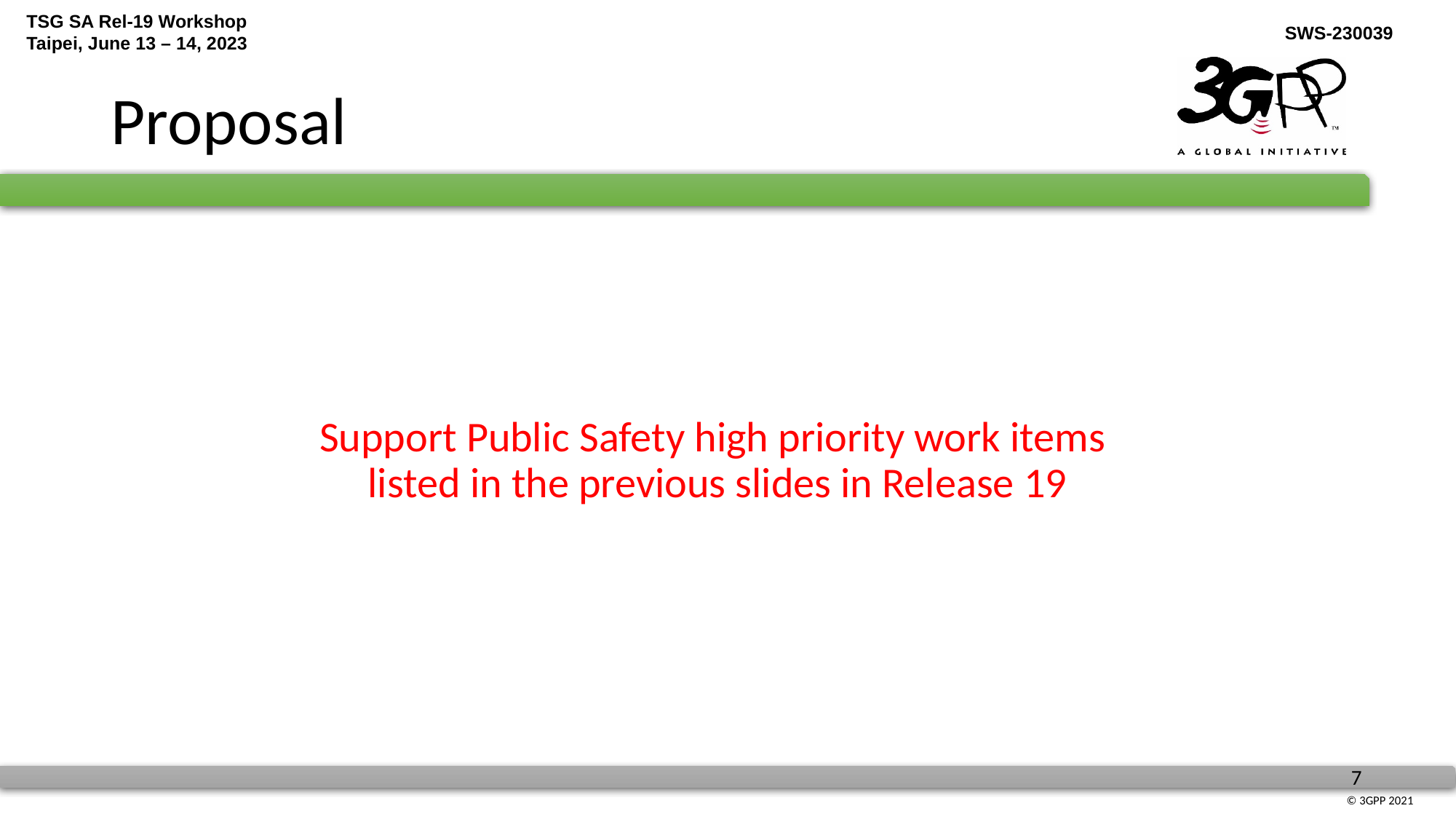

# Proposal
Support Public Safety high priority work items
listed in the previous slides in Release 19